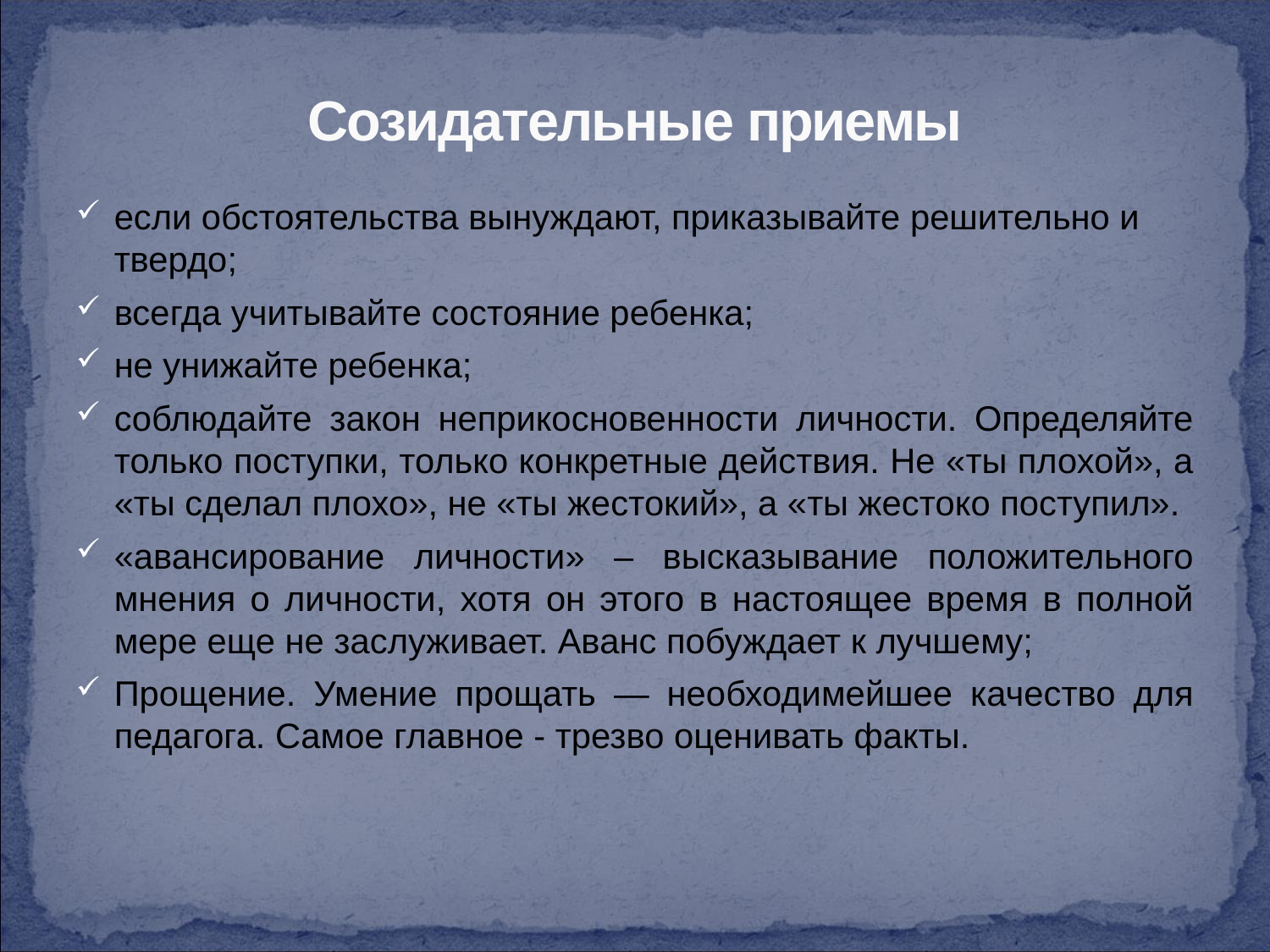

# Созидательные приемы
если обстоятельства вынуждают, приказывайте решительно и твердо;
всегда учитывайте состояние ребенка;
не унижайте ребенка;
соблюдайте закон неприкосновенности личности. Определяйте только поступки, только конкретные действия. Не «ты плохой», а «ты сделал плохо», не «ты жестокий», а «ты жестоко поступил».
«авансирование личности» – высказывание положительного мнения о личности, хотя он этого в настоящее время в полной мере еще не заслуживает. Аванс побуждает к лучшему;
Прощение. Умение прощать — необходимейшее качество для педагога. Самое главное - трезво оценивать факты.